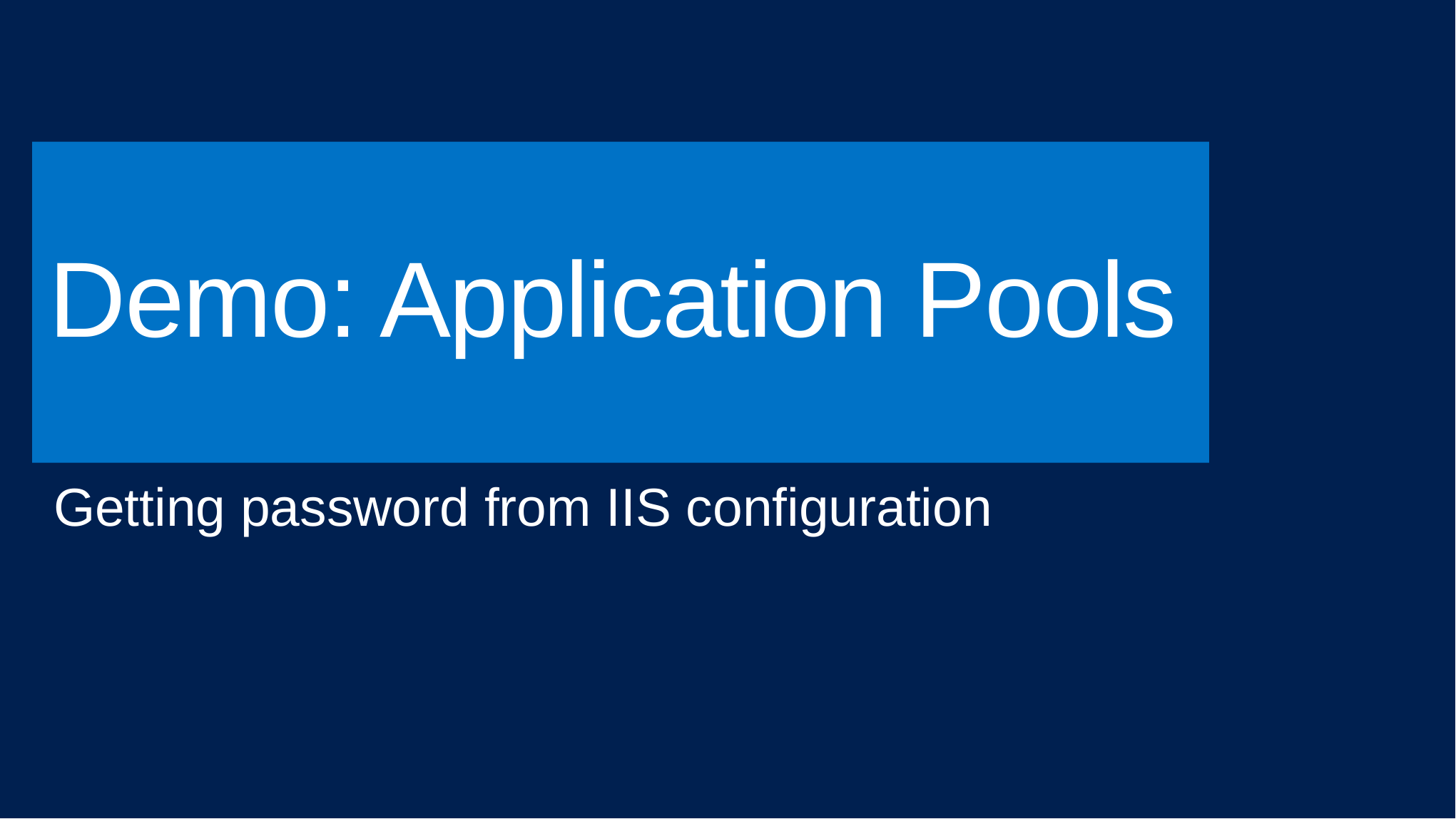

# Demo: Application Pools
Getting password from IIS configuration